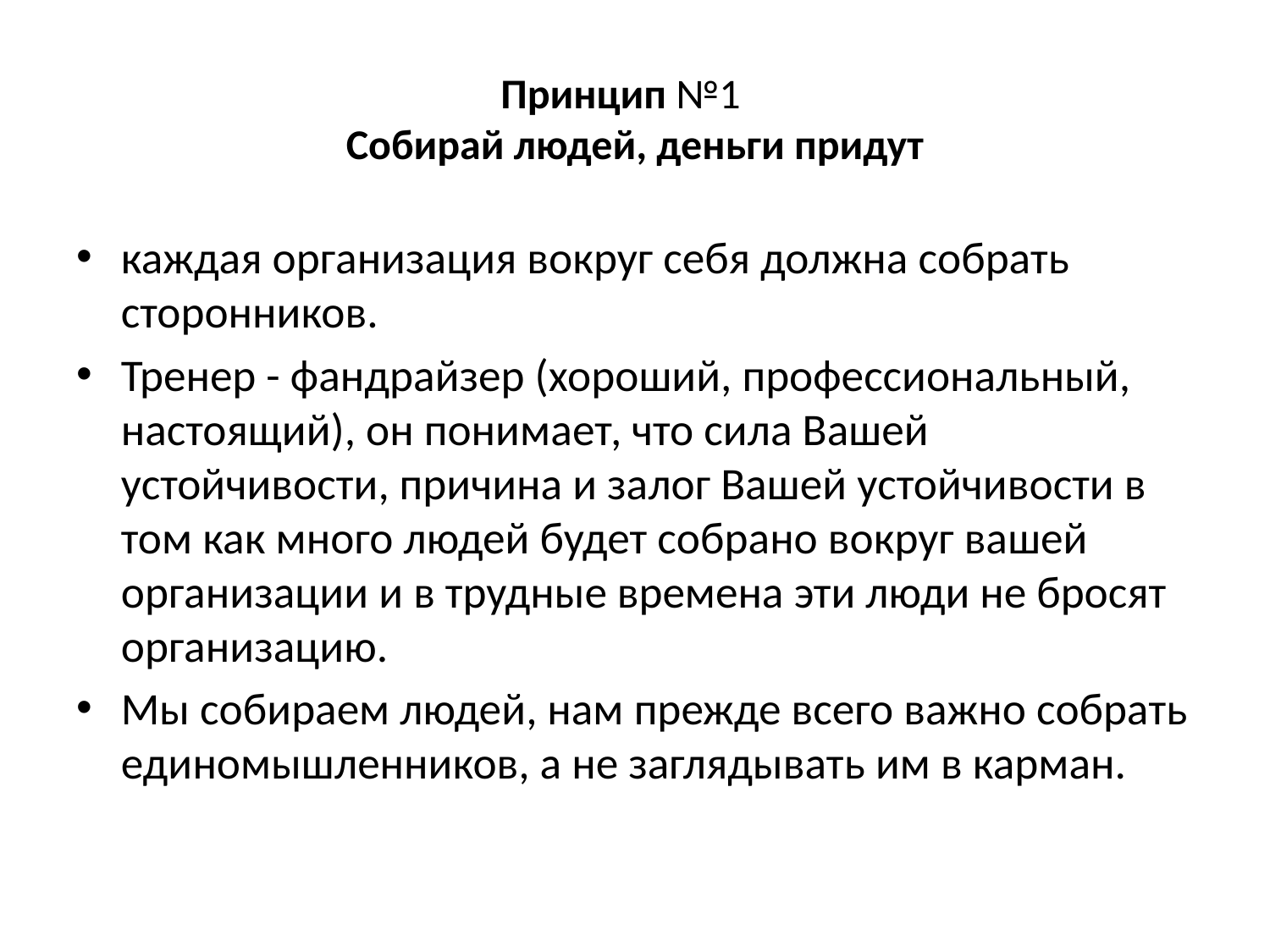

# Принцип №1 Собирай людей, деньги придут
каждая организация вокруг себя должна собрать сторонников.
Тренер - фандрайзер (хороший, профессиональный, настоящий), он понимает, что сила Вашей устойчивости, причина и залог Вашей устойчивости в том как много людей будет собрано вокруг вашей организации и в трудные времена эти люди не бросят организацию.
Мы собираем людей, нам прежде всего важно собрать единомышленников, а не заглядывать им в карман.